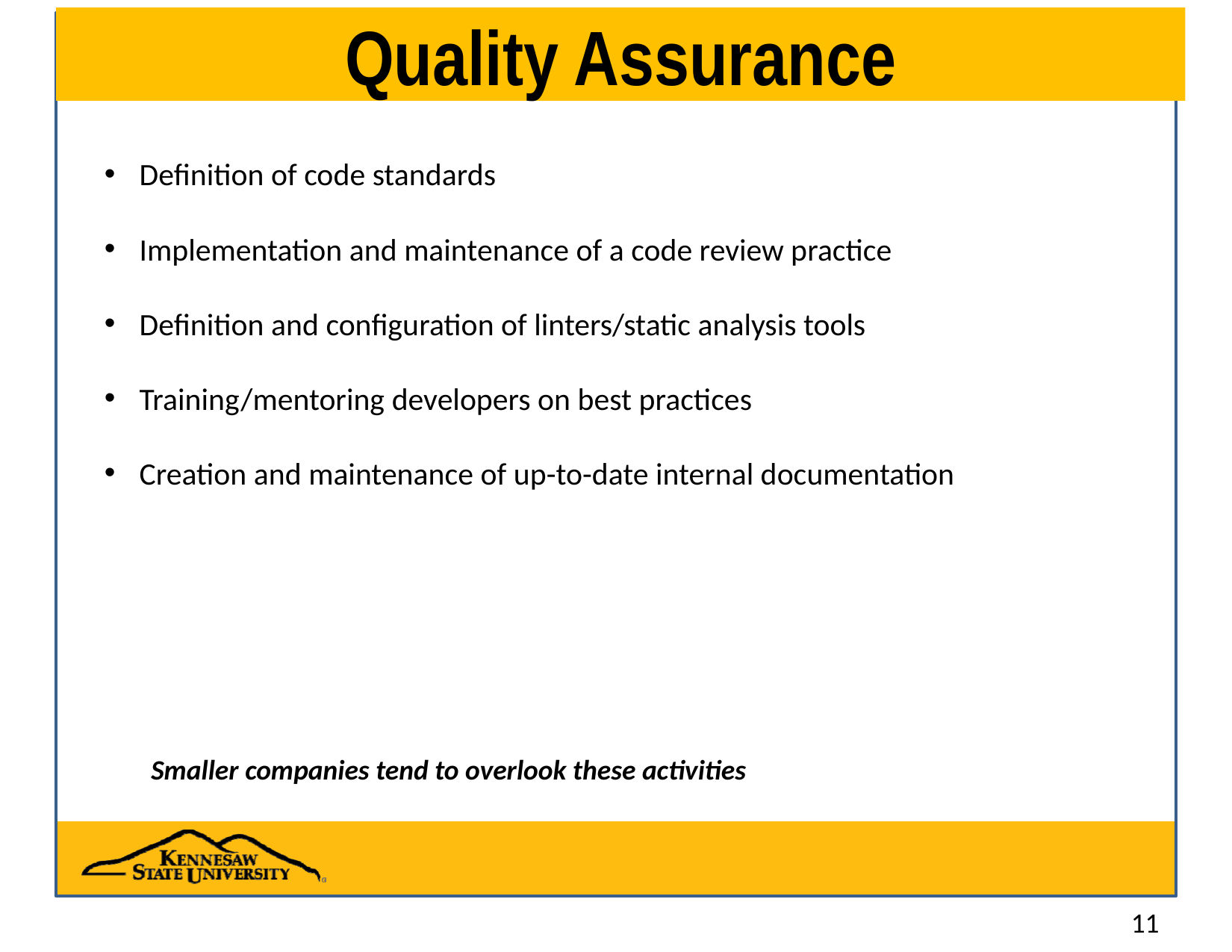

# Quality Assurance
Definition of code standards

Implementation and maintenance of a code review practice

Definition and configuration of linters/static analysis tools

Training/mentoring developers on best practices

Creation and maintenance of up-to-date internal documentation

Smaller companies tend to overlook these activities